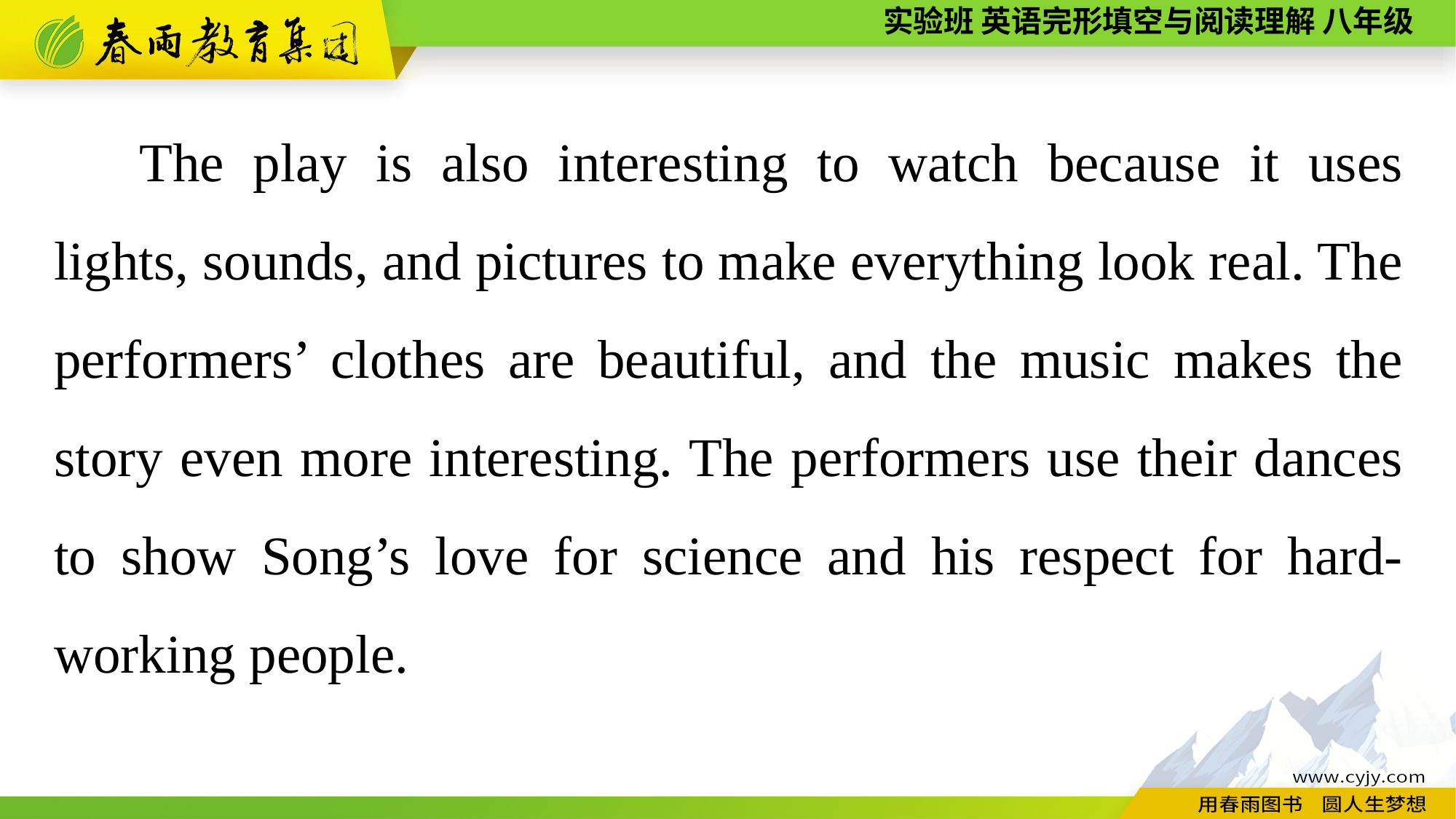

The play is also interesting to watch because it uses lights, sounds, and pictures to make everything look real. The performers’ clothes are beautiful, and the music makes the story even more interesting. The performers use their dances to show Song’s love for science and his respect for hard-working people.